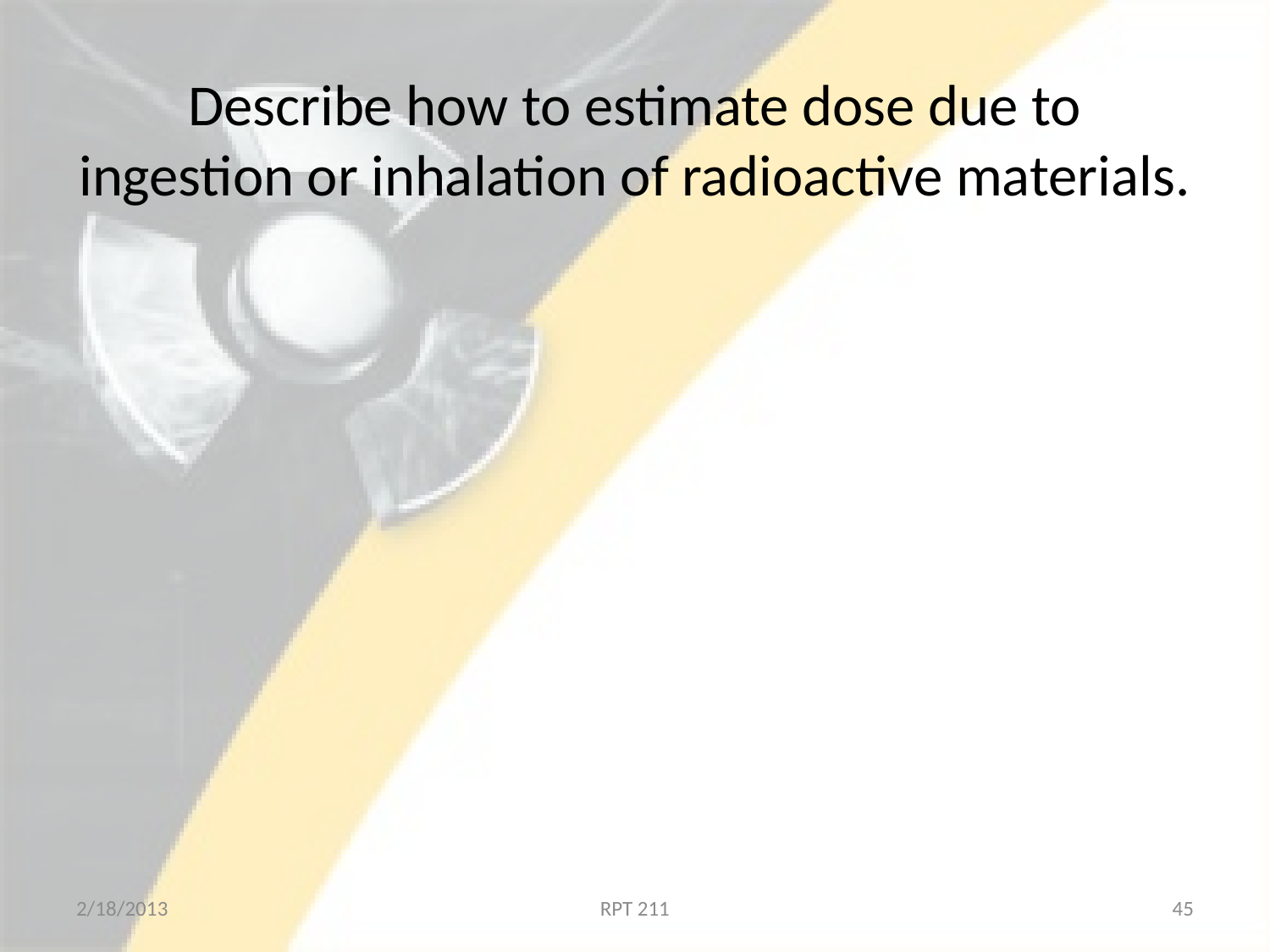

# Describe how to estimate dose due to ingestion or inhalation of radioactive materials.

2/18/2013
RPT 211
45